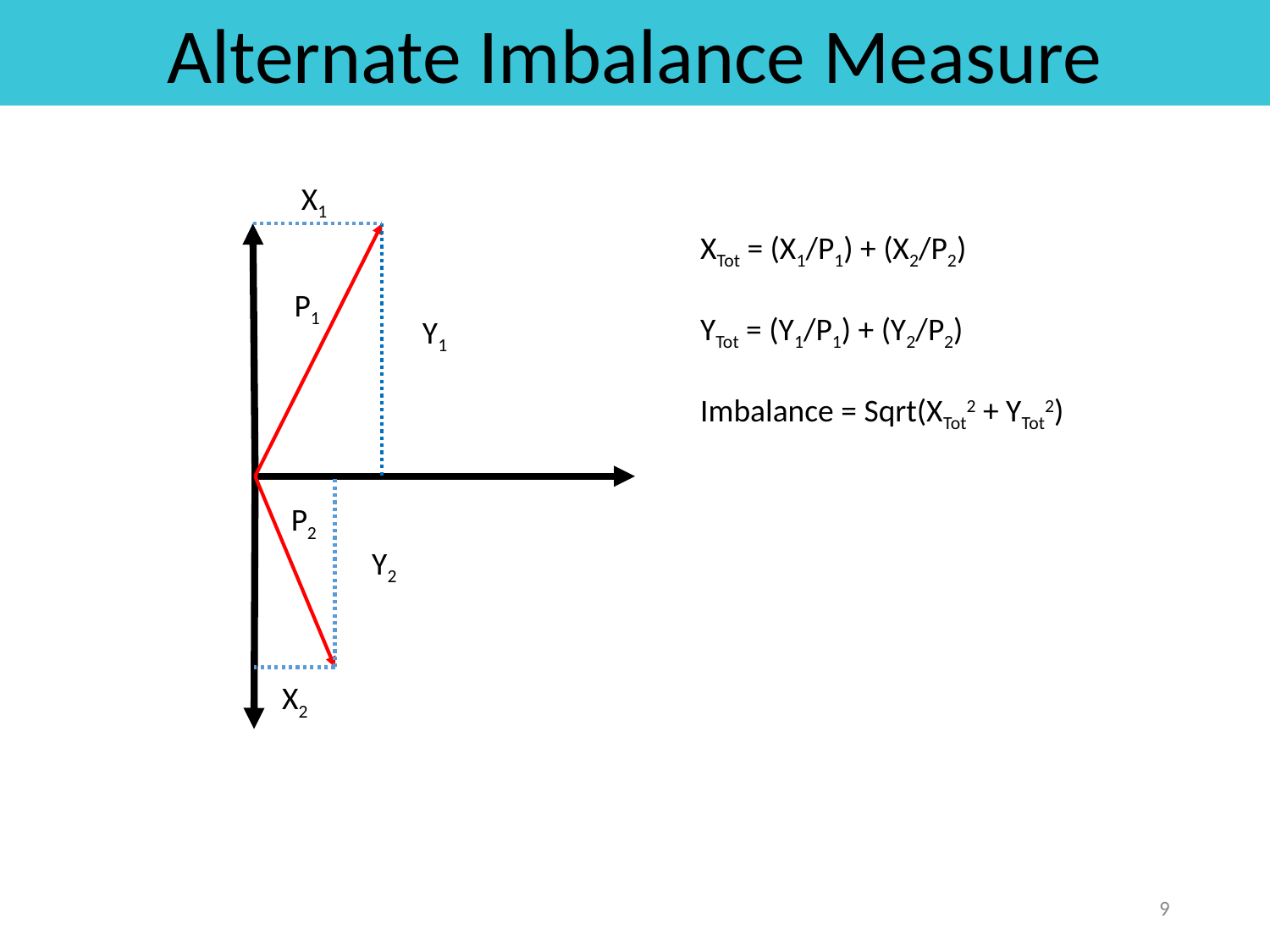

Alternate Imbalance Measure
X1
XTot = (X1/P1) + (X2/P2)

YTot = (Y1/P1) + (Y2/P2)

Imbalance = Sqrt(XTot2 + YTot2)
P1
Y1
P2
Y2
X2
9